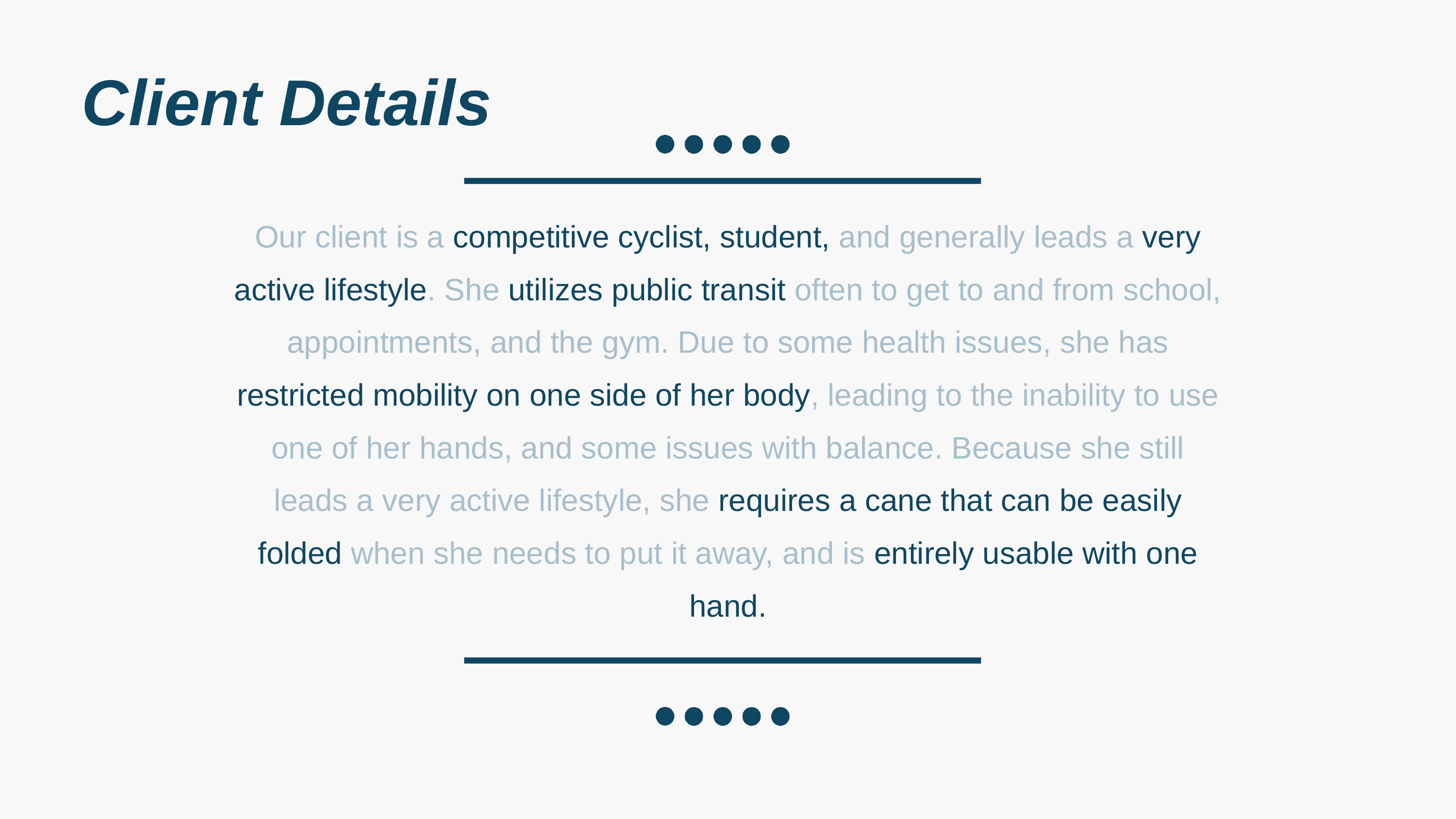

Client Details

Our client is a competitive cyclist, student, and generally leads a very active lifestyle. She utilizes public transit often to get to and from school, appointments, and the gym. Due to some health issues, she has restricted mobility on one side of her body, leading to the inability to use one of her hands, and some issues with balance. Because she still leads a very active lifestyle, she requires a cane that can be easily folded when she needs to put it away, and is entirely usable with one hand.